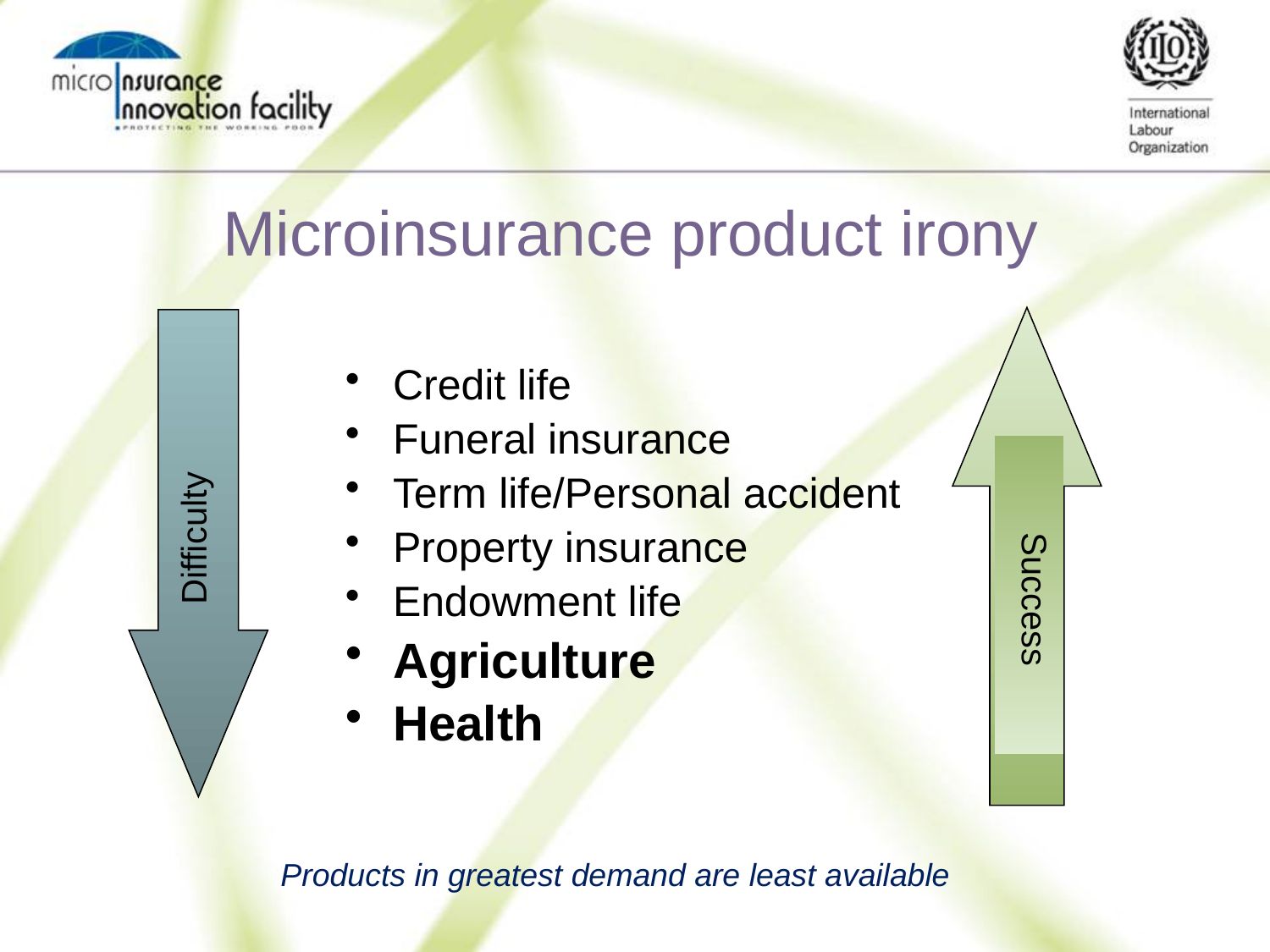

Microinsurance product irony

 Success

Difficulty
Credit life
Funeral insurance
Term life/Personal accident
Property insurance
Endowment life
Agriculture
Health
Products in greatest demand are least available